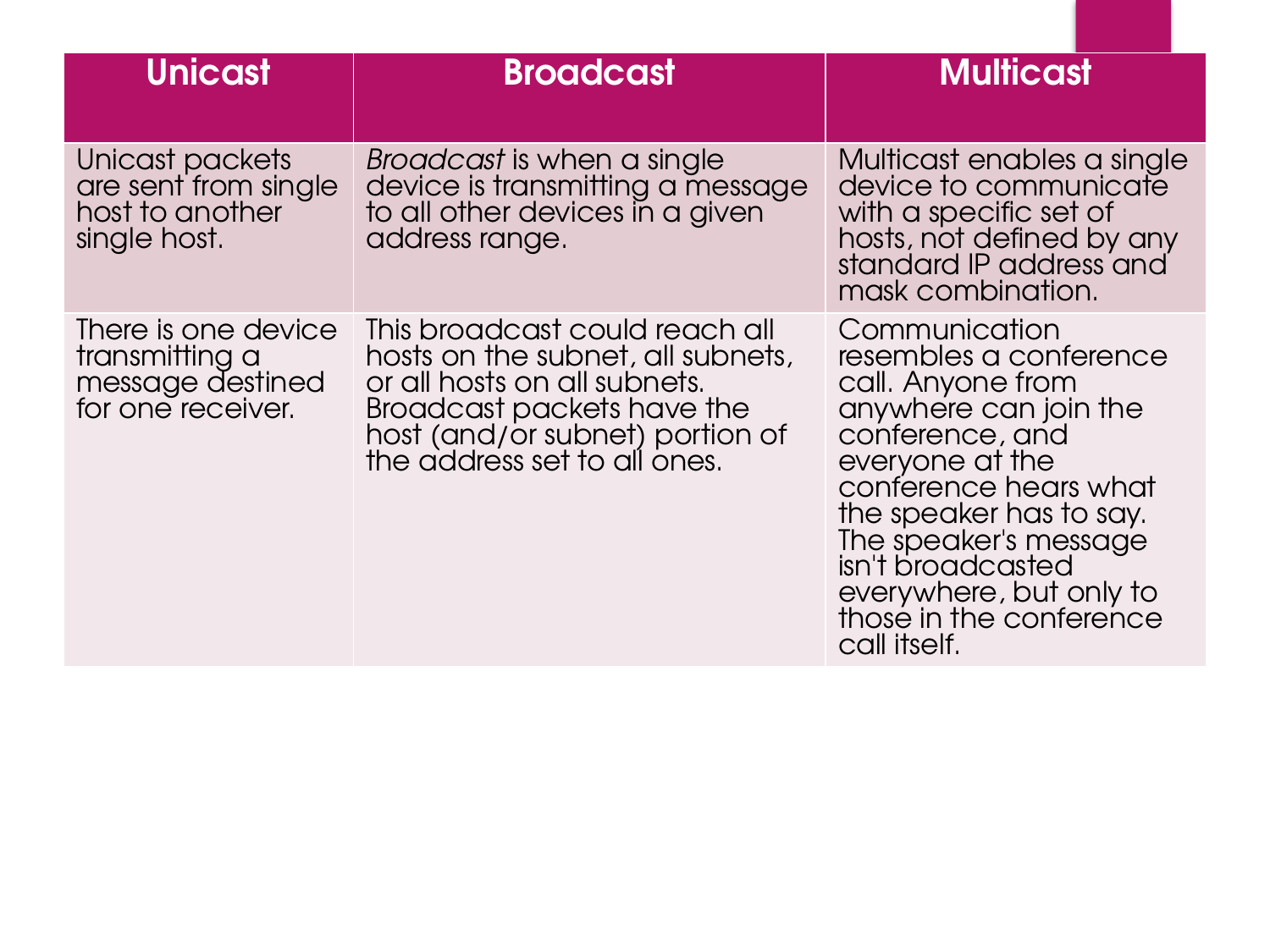

| Unicast | Broadcast | Multicast |
| --- | --- | --- |
| Unicast packets are sent from single host to another single host. | Broadcast is when a single device is transmitting a message to all other devices in a given address range. | Multicast enables a single device to communicate with a specific set of hosts, not defined by any standard IP address and mask combination. |
| There is one device transmitting a message destined for one receiver. | This broadcast could reach all hosts on the subnet, all subnets, or all hosts on all subnets. Broadcast packets have the host (and/or subnet) portion of the address set to all ones. | Communication resembles a conference call. Anyone from anywhere can join the conference, and everyone at the conference hears what the speaker has to say. The speaker's message isn't broadcasted everywhere, but only to those in the conference call itself. |